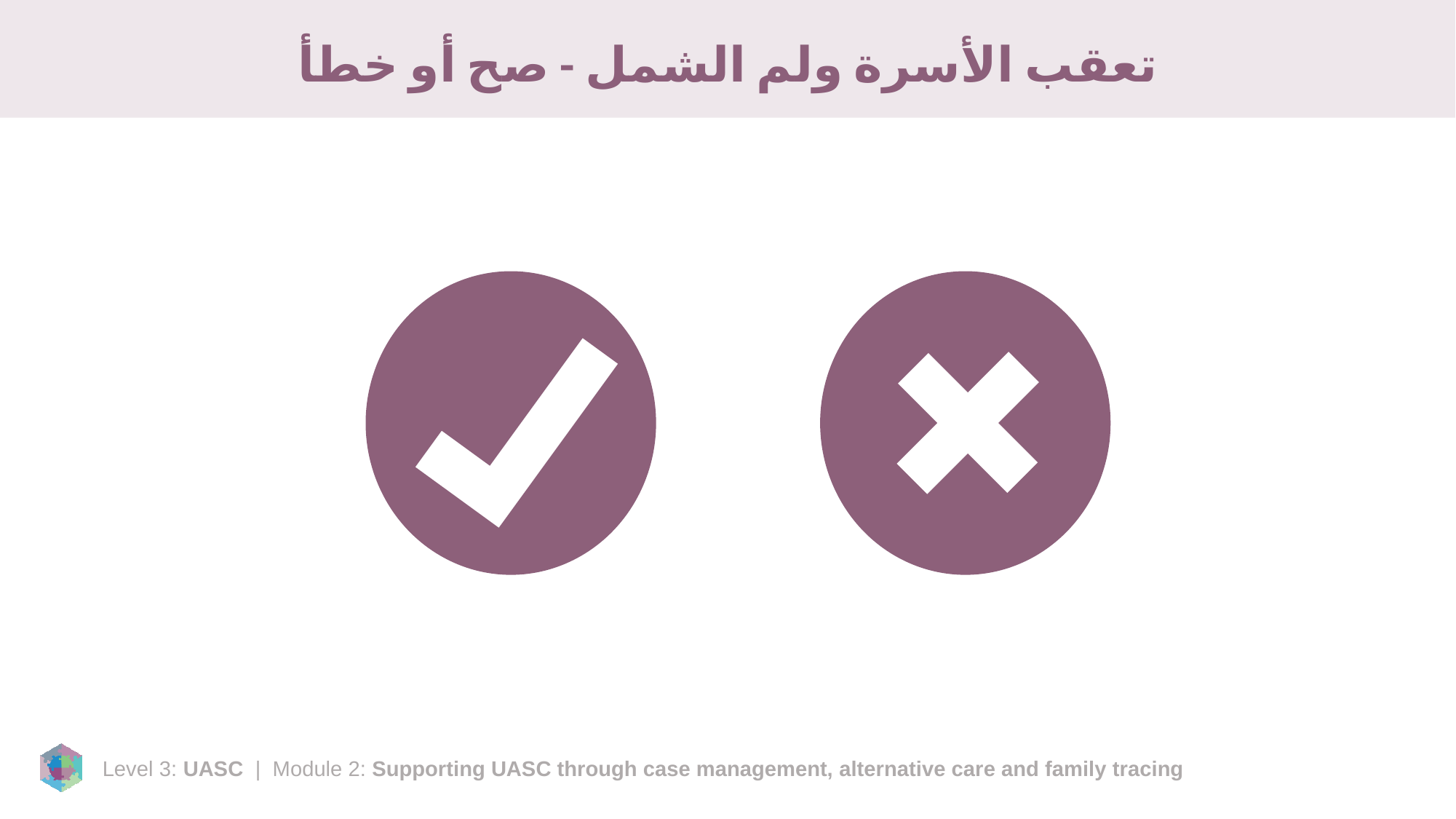

# تعقب الأسرة ولم الشمل - صح أو خطأ